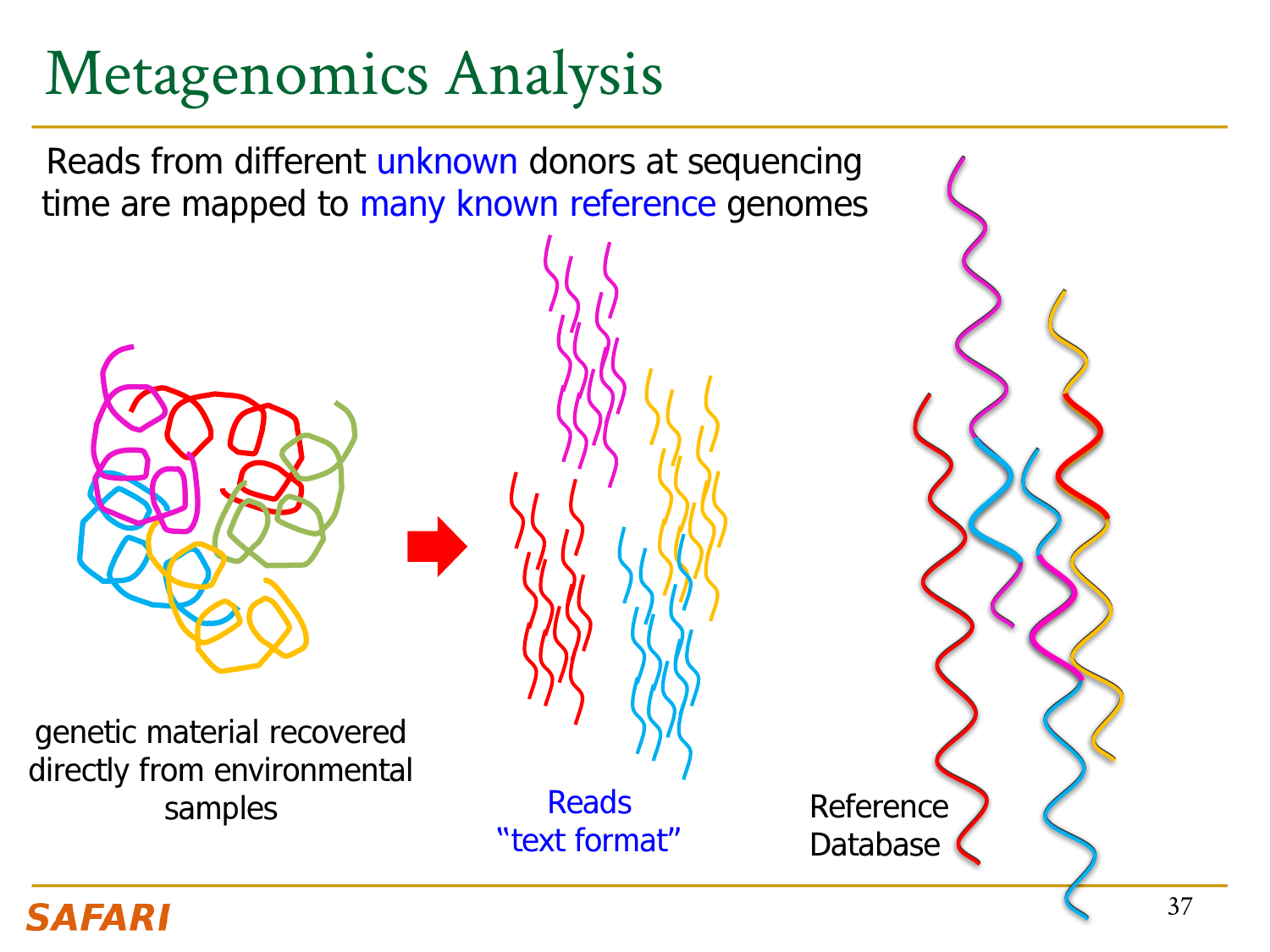

# Metagenomics Analysis
Reads from different unknown donors at sequencing time are mapped to many known reference genomes

genetic material recovered directly from environmental samples
Reads
“text format”
Reference Database
37